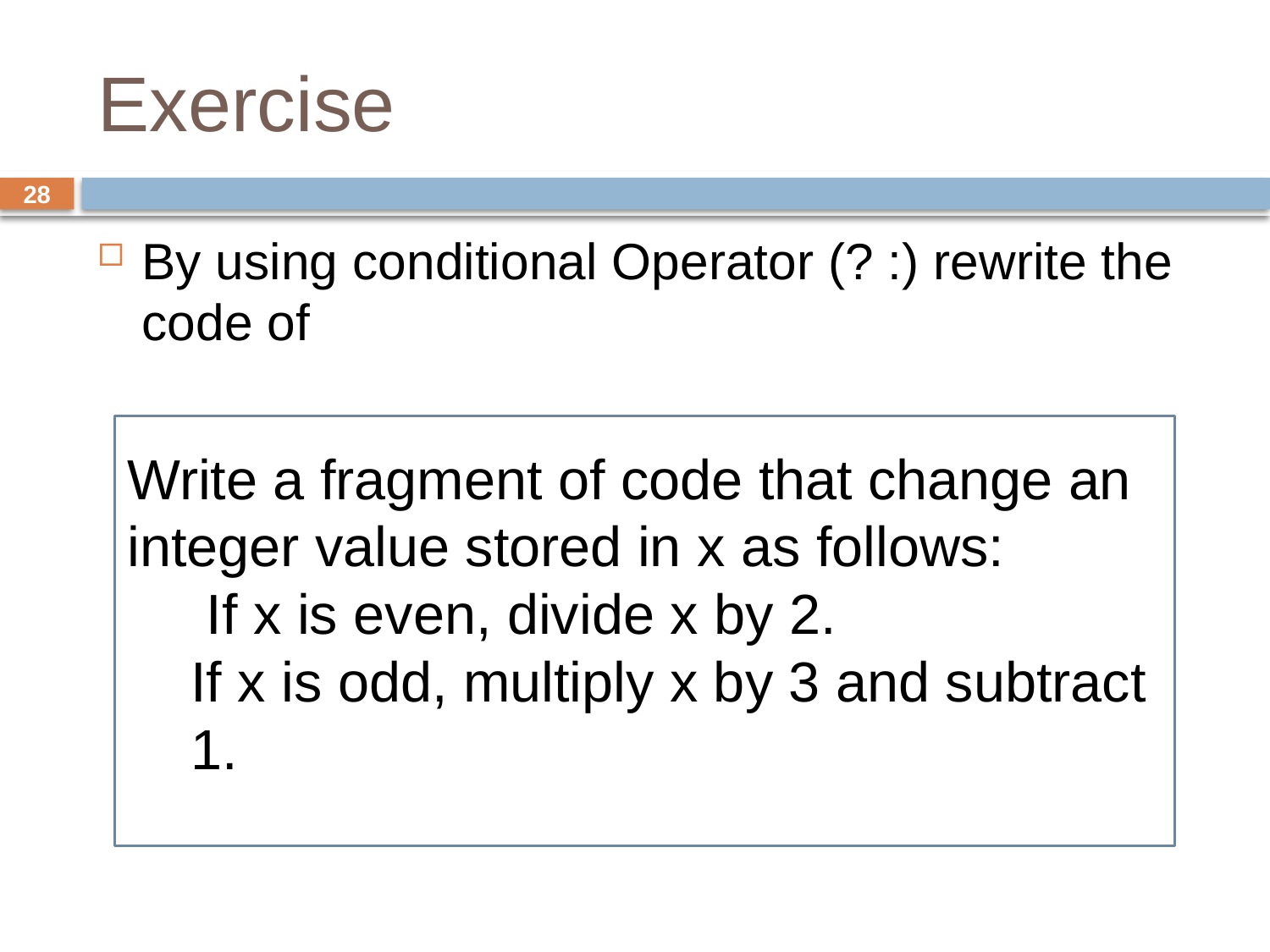

# Exercise
28
By using conditional Operator (? :) rewrite the code of
Write a fragment of code that change an integer value stored in x as follows:
 If x is even, divide x by 2.
If x is odd, multiply x by 3 and subtract 1.